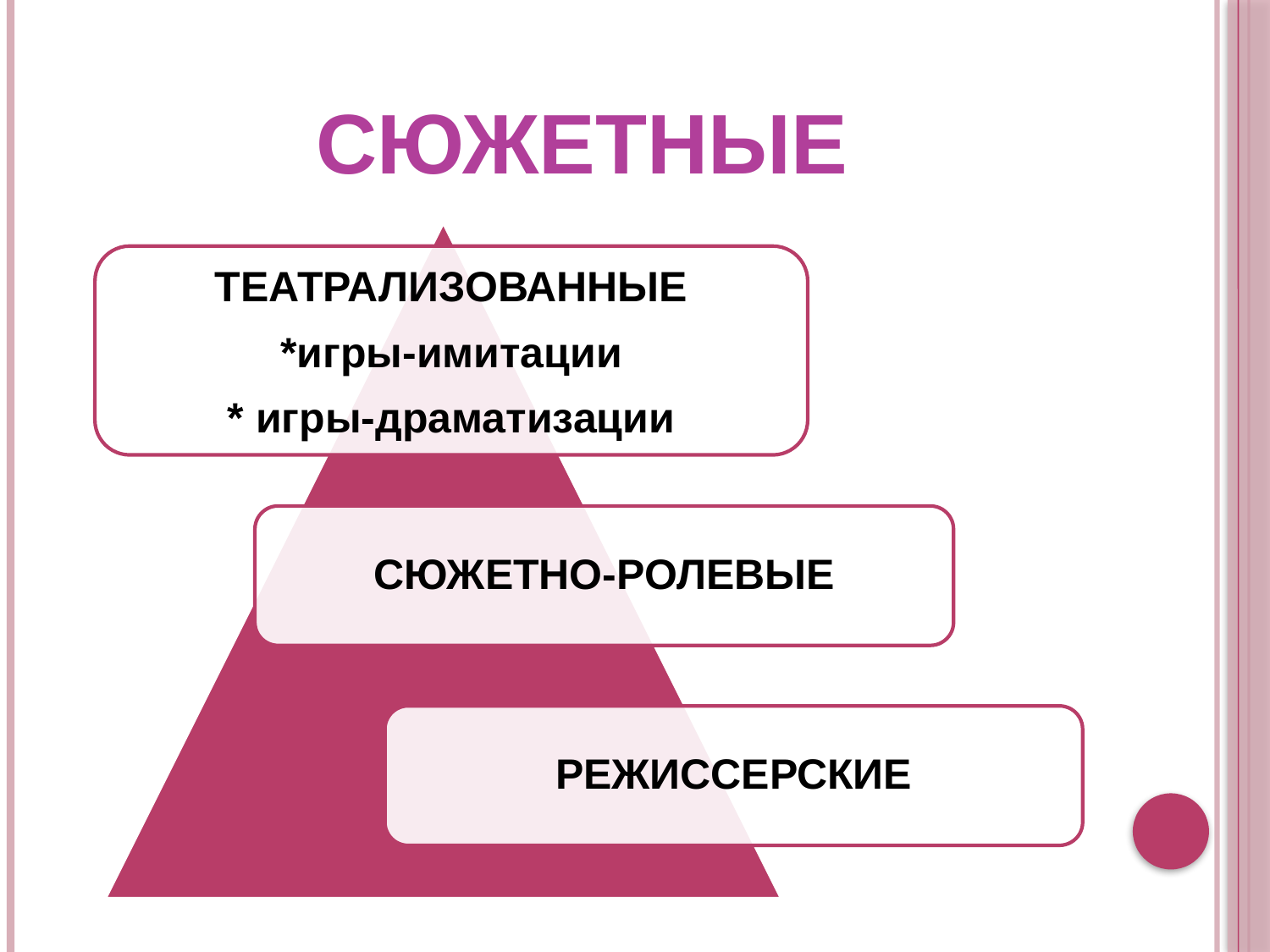

# СЮЖЕТНЫЕ
СЮЖЕТНО-РОЛЕВЫЕ
ТЕАТРАЛИЗОВАННЫЕ
*игры-имитации
* игры-драматизации
РЕЖИССЕРСКИЕ